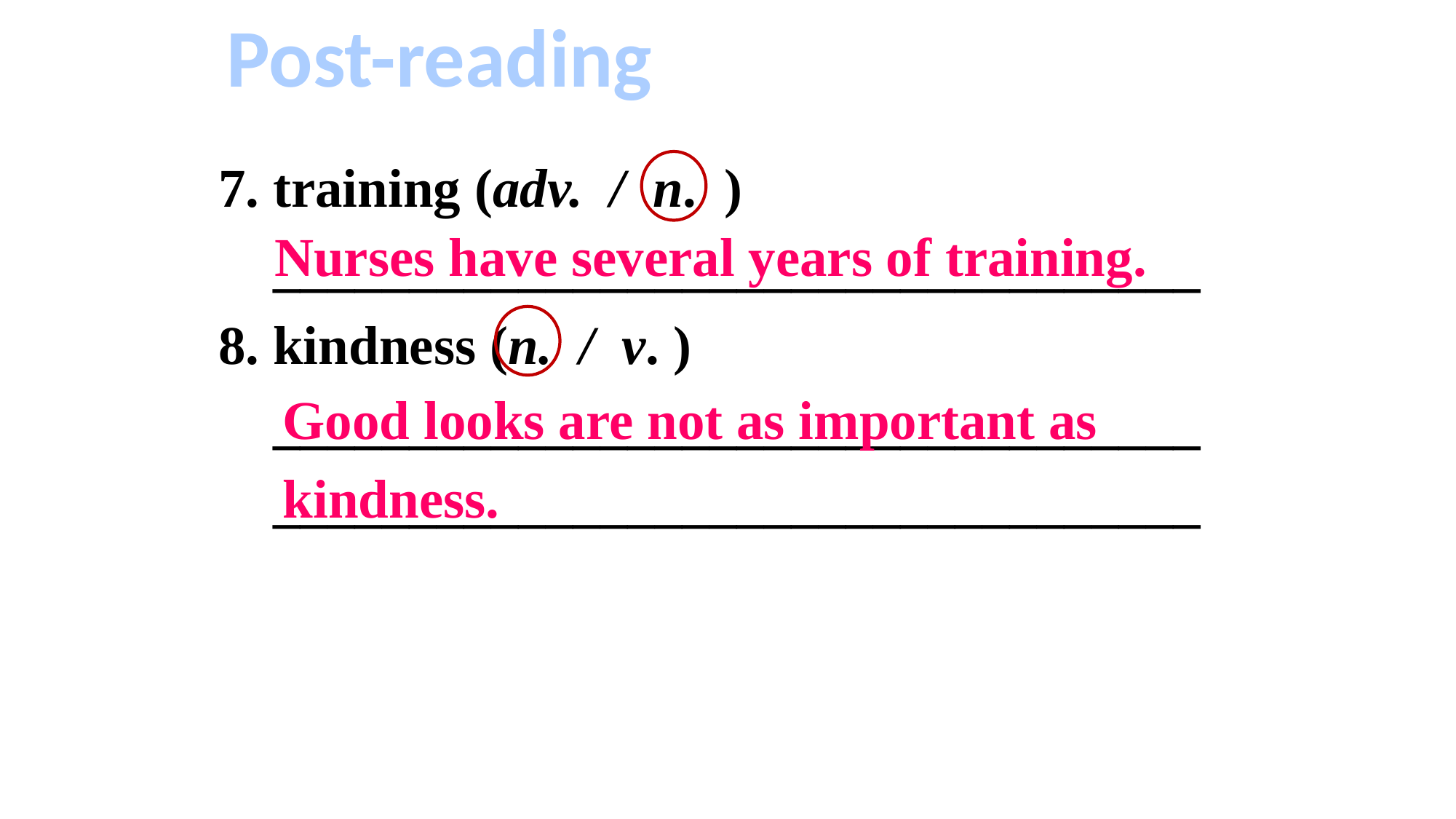

Post-reading
7. training (adv.  /  n.  )
    __________________________________
8. kindness (n.  /  v. )
    __________________________________
    __________________________________

Nurses have several years of training.

Good looks are not as important as kindness.